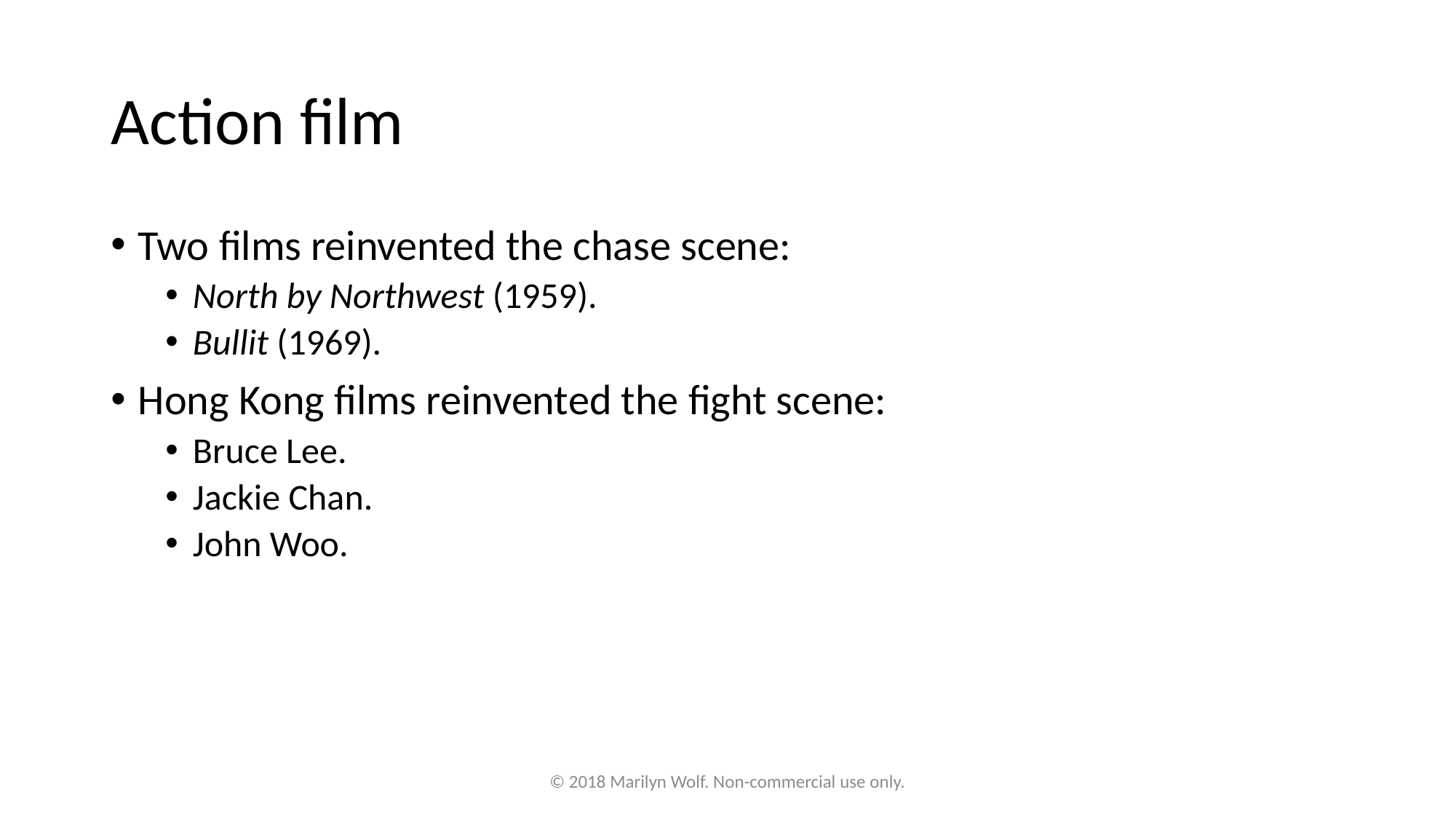

# Action film
Two films reinvented the chase scene:
North by Northwest (1959).
Bullit (1969).
Hong Kong films reinvented the fight scene:
Bruce Lee.
Jackie Chan.
John Woo.
© 2018 Marilyn Wolf. Non-commercial use only.